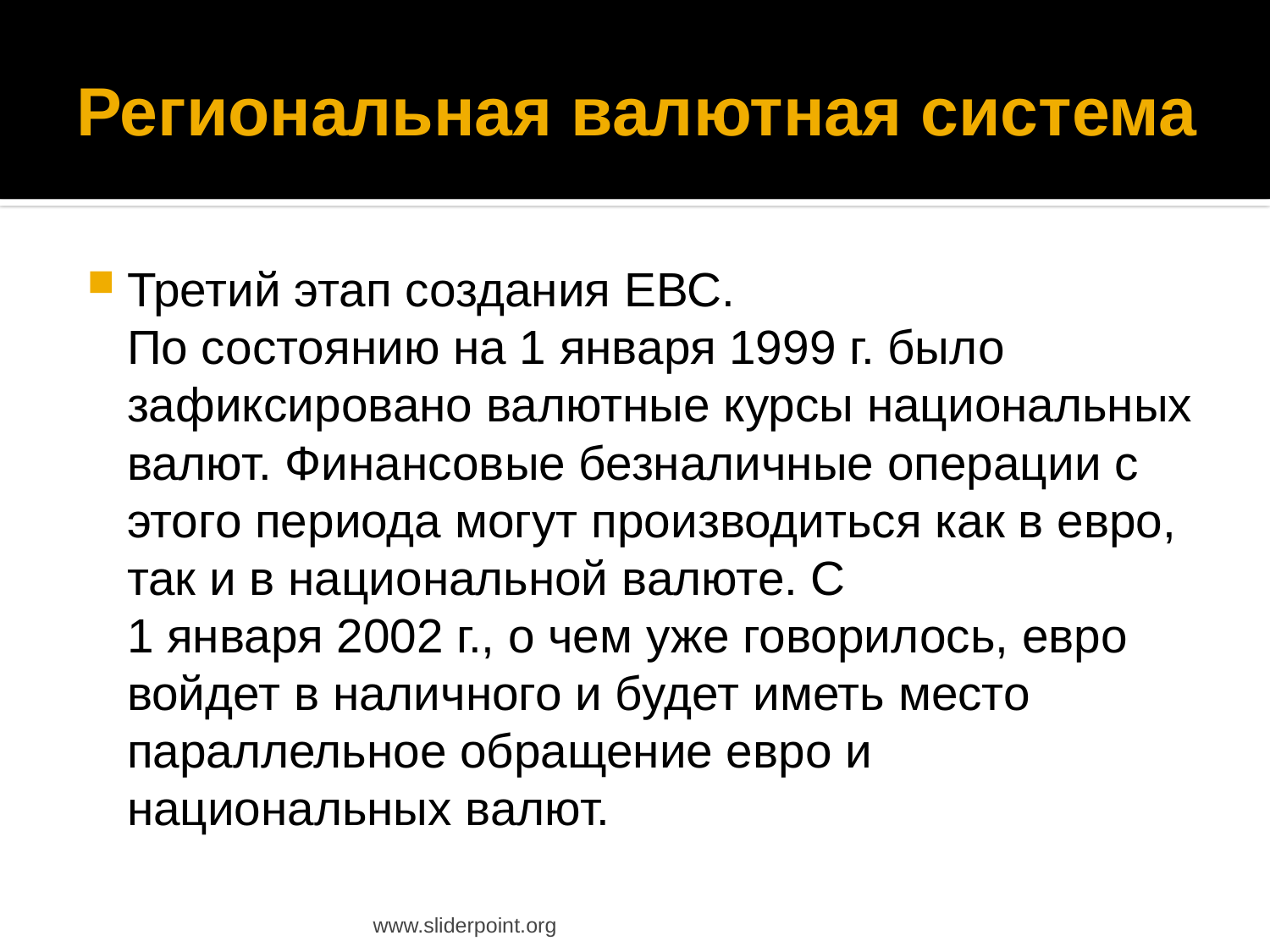

# Региональная валютная система
Третий этап создания ЕВС.
По состоянию на 1 января 1999 г. было зафиксировано валютные курсы национальных валют. Финансовые безналичные операции с этого периода могут производиться как в евро, так и в национальной валюте. С
1 января 2002 г., о чем уже говорилось, евро войдет в наличного и будет иметь место параллельное обращение евро и национальных валют.
www.sliderpoint.org